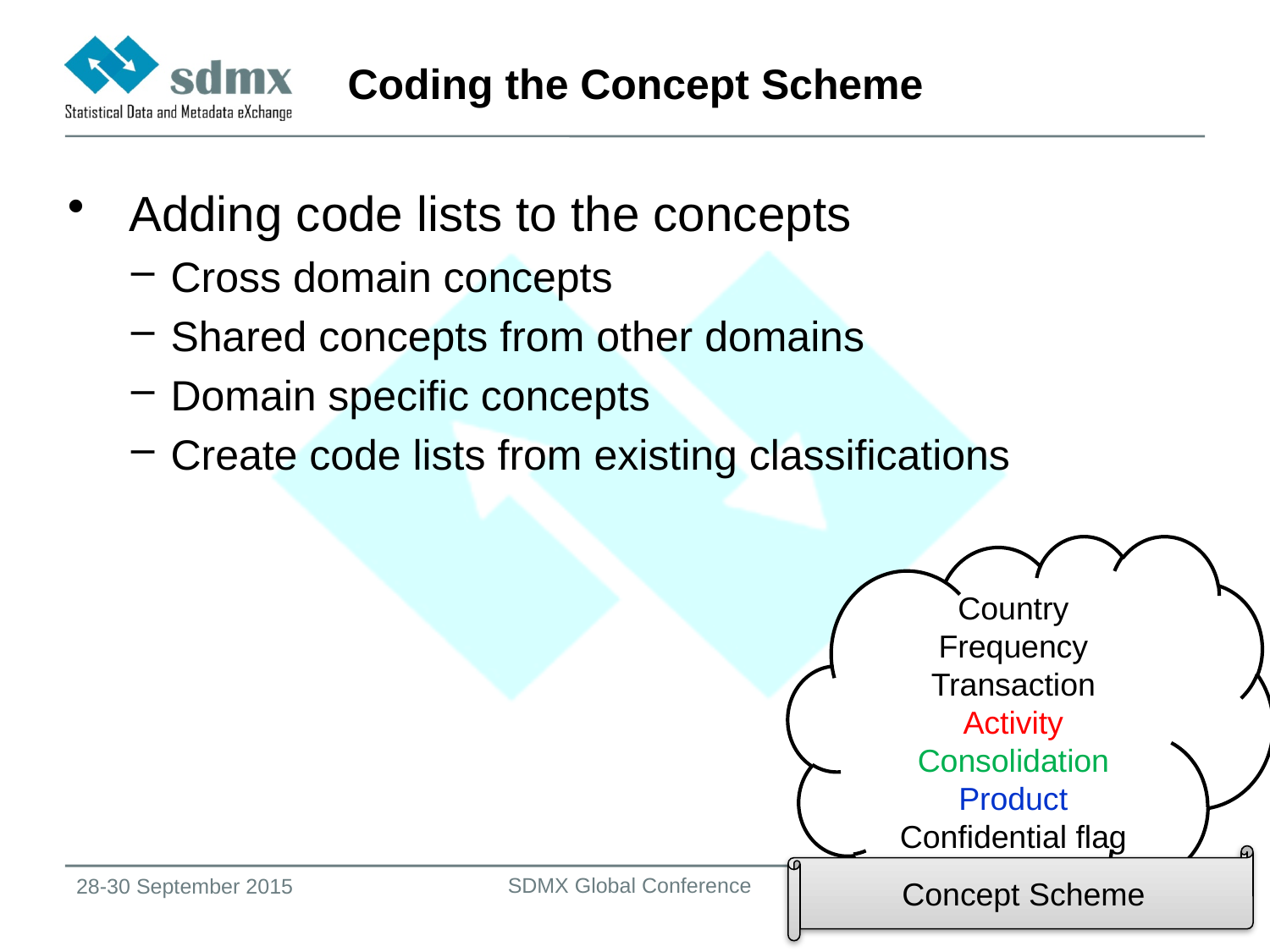

# Coding the Concept Scheme
 Adding code lists to the concepts
Cross domain concepts
Shared concepts from other domains
Domain specific concepts
Create code lists from existing classifications

Country
Frequency
Transaction
Activity
Consolidation
Product
Confidential flag
Concept Scheme
SDMX Global Conference
28-30 September 2015
16